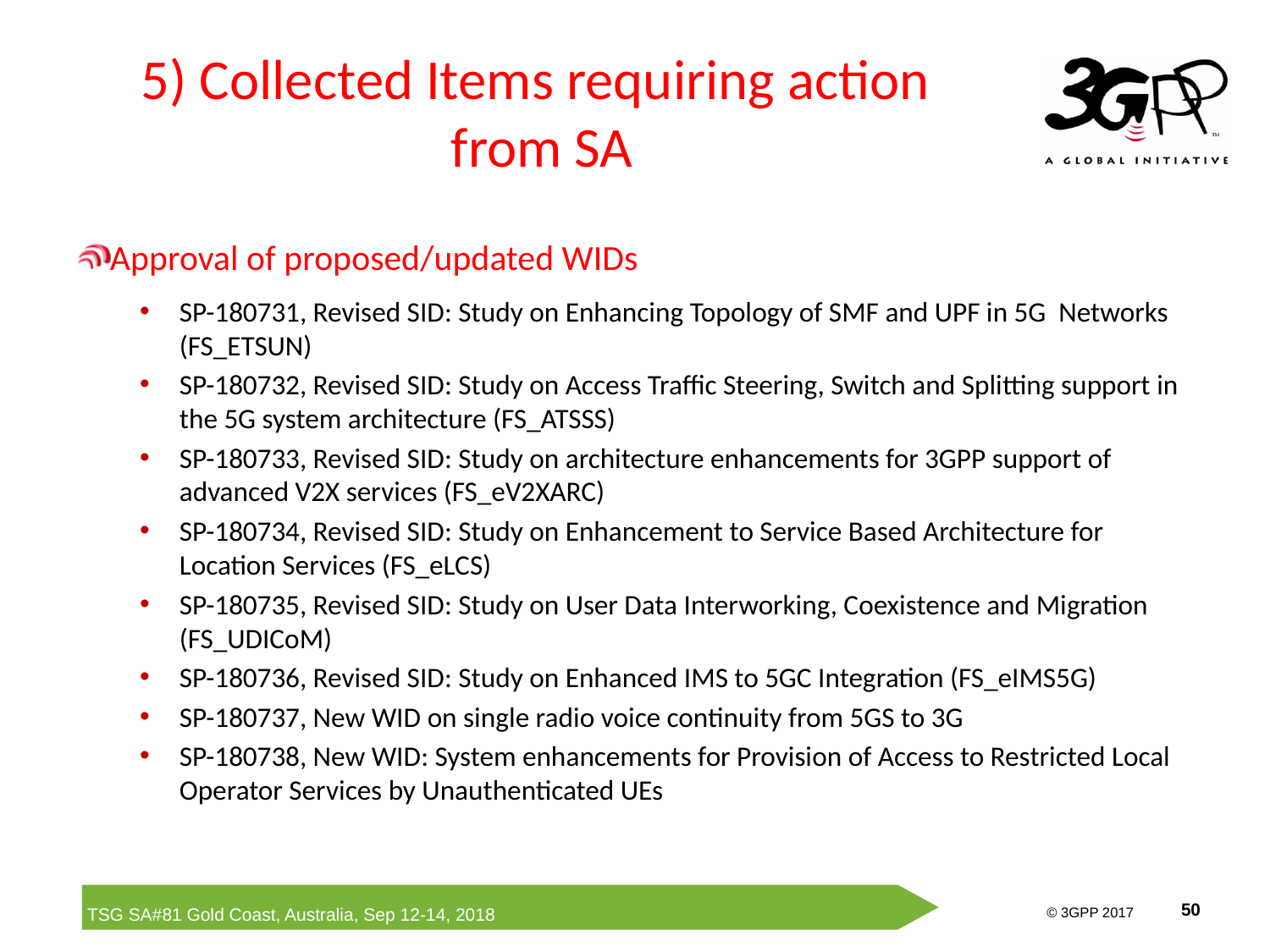

# 5) Collected Items requiring action from SA
Approval of proposed/updated WIDs
SP-180731, Revised SID: Study on Enhancing Topology of SMF and UPF in 5G  Networks (FS_ETSUN)
SP-180732, Revised SID: Study on Access Traffic Steering, Switch and Splitting support in the 5G system architecture (FS_ATSSS)
SP-180733, Revised SID: Study on architecture enhancements for 3GPP support of advanced V2X services (FS_eV2XARC)
SP-180734, Revised SID: Study on Enhancement to Service Based Architecture for Location Services (FS_eLCS)
SP-180735, Revised SID: Study on User Data Interworking, Coexistence and Migration (FS_UDICoM)
SP-180736, Revised SID: Study on Enhanced IMS to 5GC Integration (FS_eIMS5G)
SP-180737, New WID on single radio voice continuity from 5GS to 3G
SP-180738, New WID: System enhancements for Provision of Access to Restricted Local Operator Services by Unauthenticated UEs